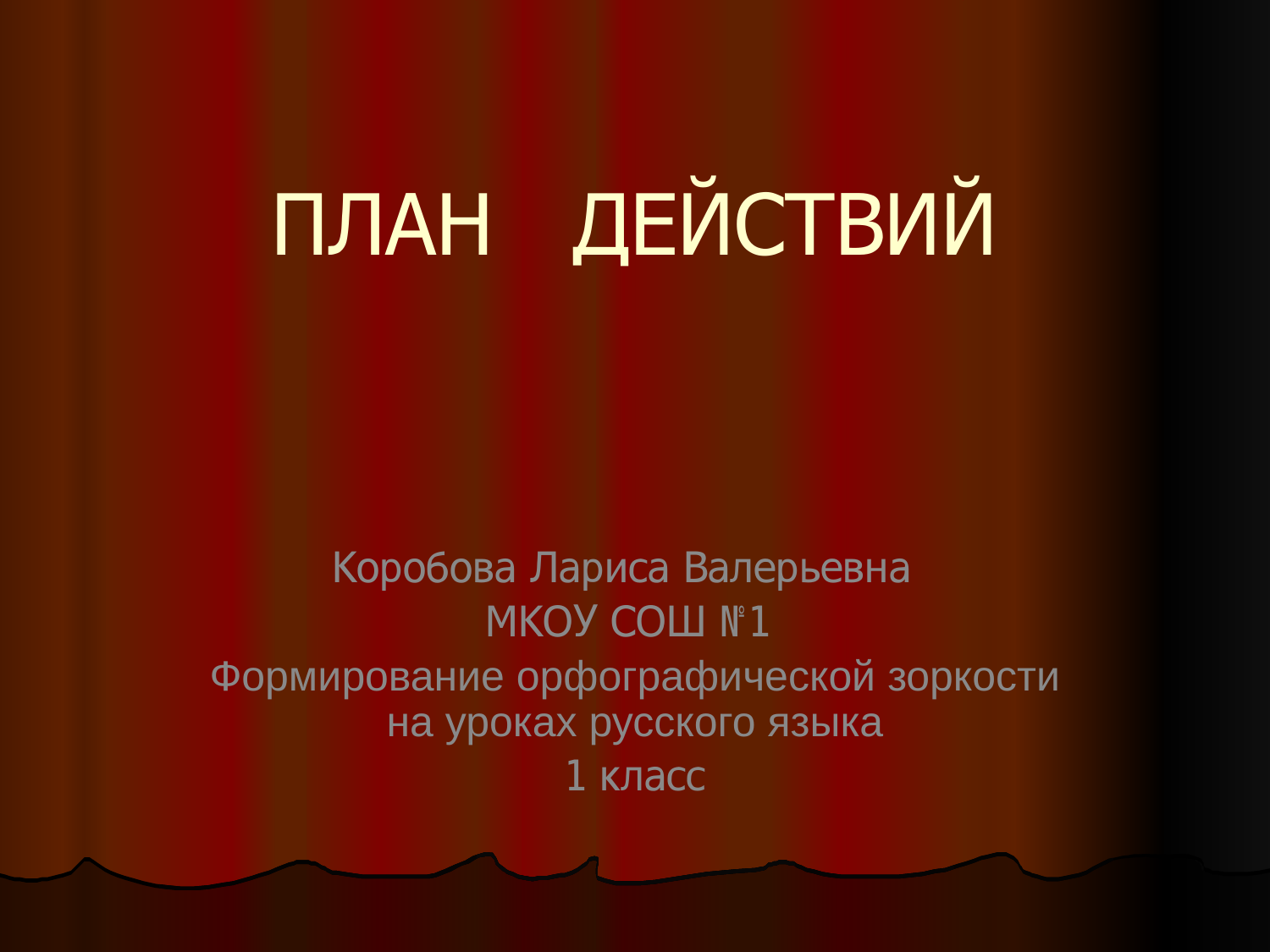

ПЛАН   ДЕЙСТВИЙ
Коробова Лариса Валерьевна
МКОУ СОШ №1
Формирование орфографической зоркости на уроках русского языка
1 класс